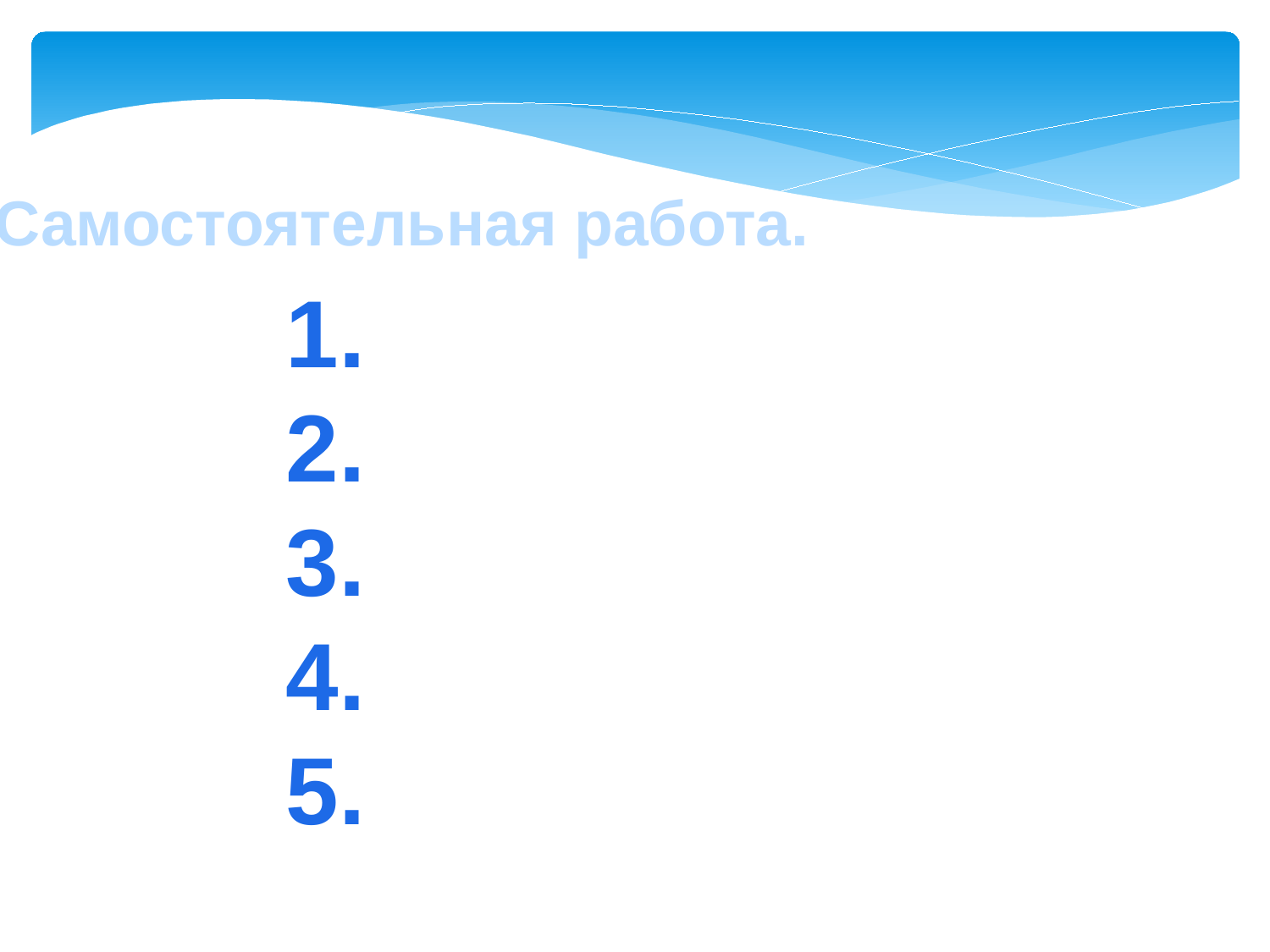

Самостоятельная работа.
1.
2.
3.
4.
5.